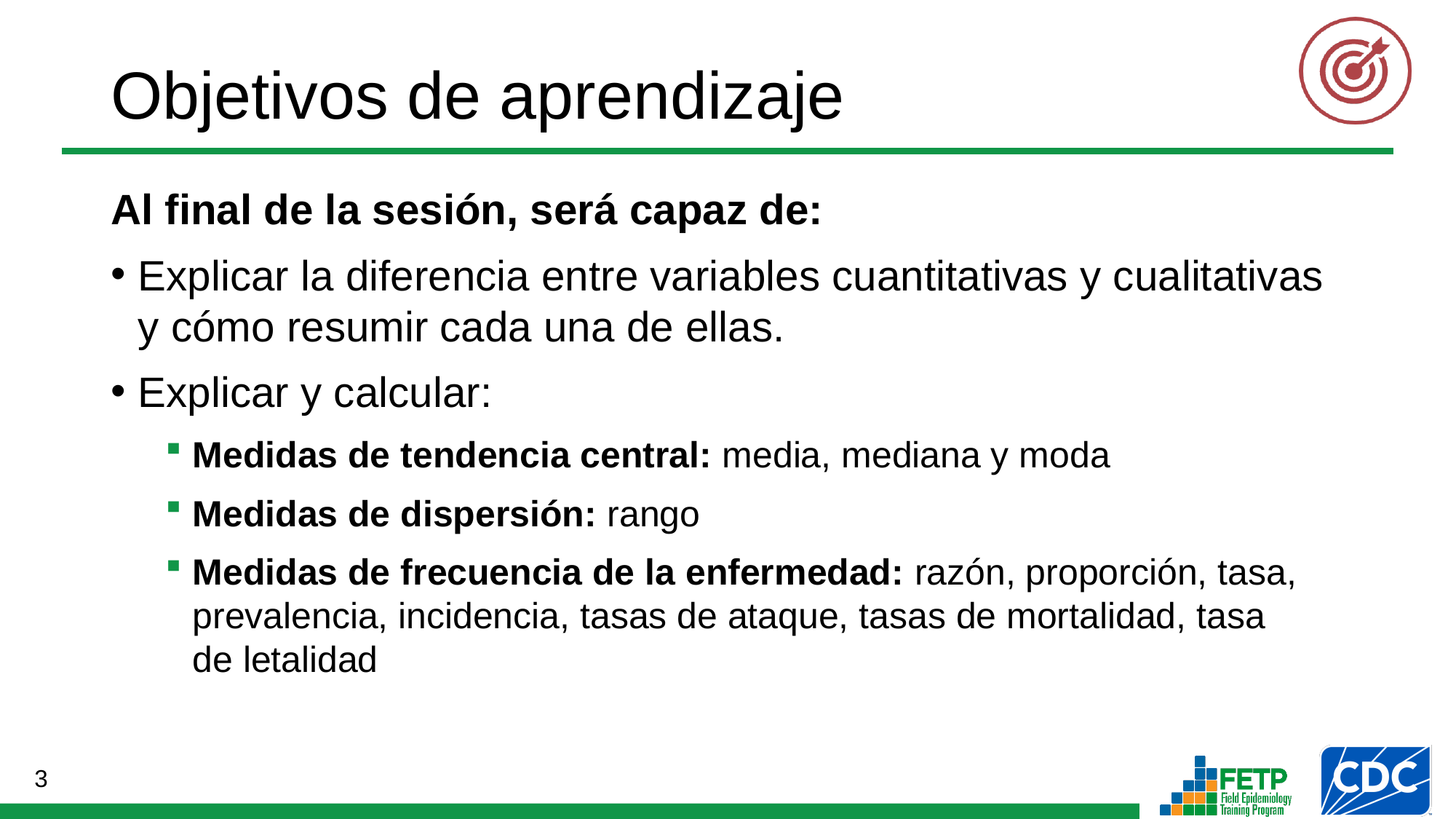

Al final de la sesión, será capaz de:
Explicar la diferencia entre variables cuantitativas y cualitativas y cómo resumir cada una de ellas.
Explicar y calcular:
Medidas de tendencia central: media, mediana y moda
Medidas de dispersión: rango
Medidas de frecuencia de la enfermedad: razón, proporción, tasa, prevalencia, incidencia, tasas de ataque, tasas de mortalidad, tasa
de letalidad